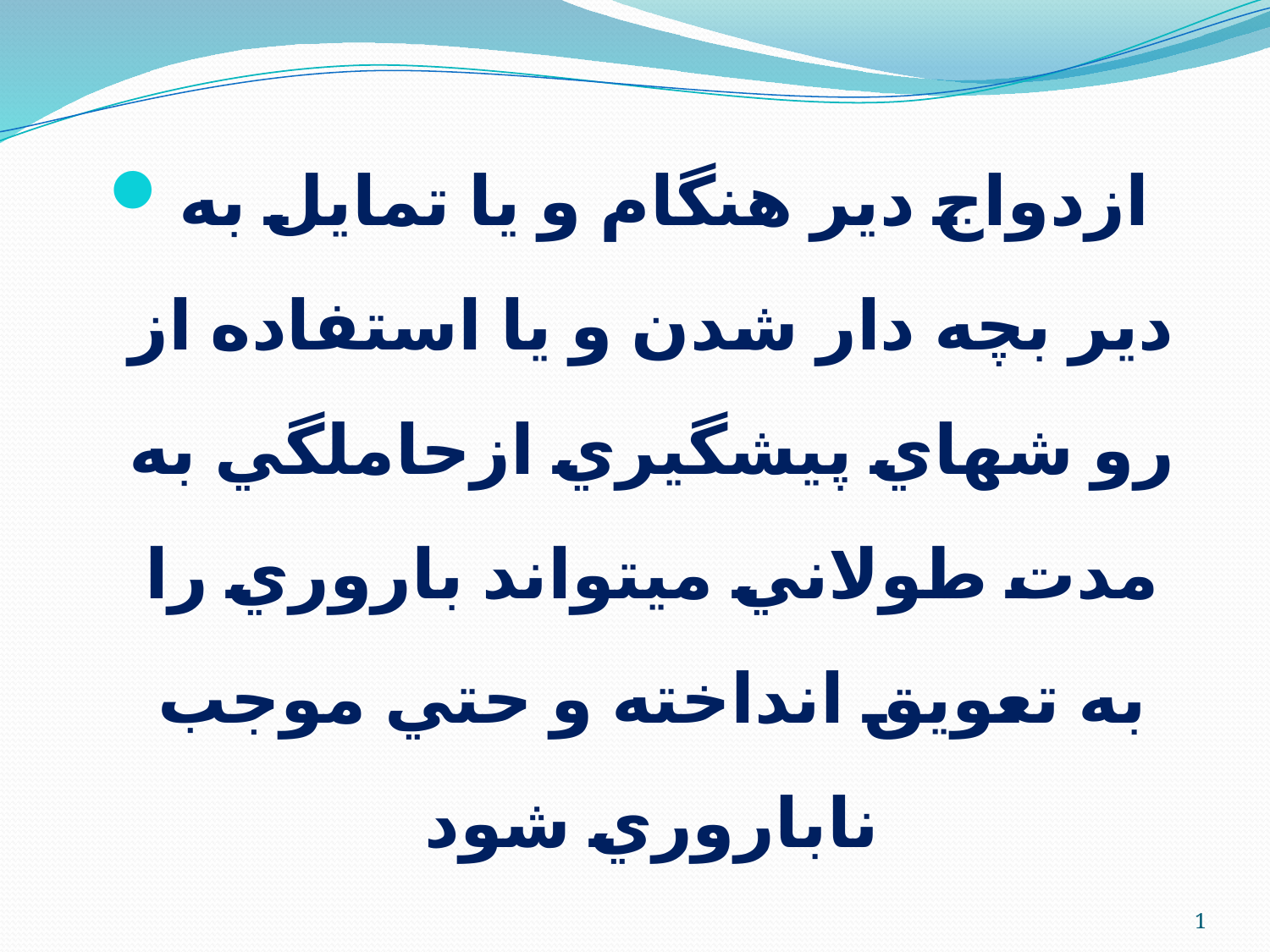

ازدواج دير هنگام و يا تمايل به دير بچه دار شدن و يا استفاده از رو شهاي پيشگيري ازحاملگي به مدت طولاني ميتواند باروري را به تعويق انداخته و حتي موجب ناباروري شود
1